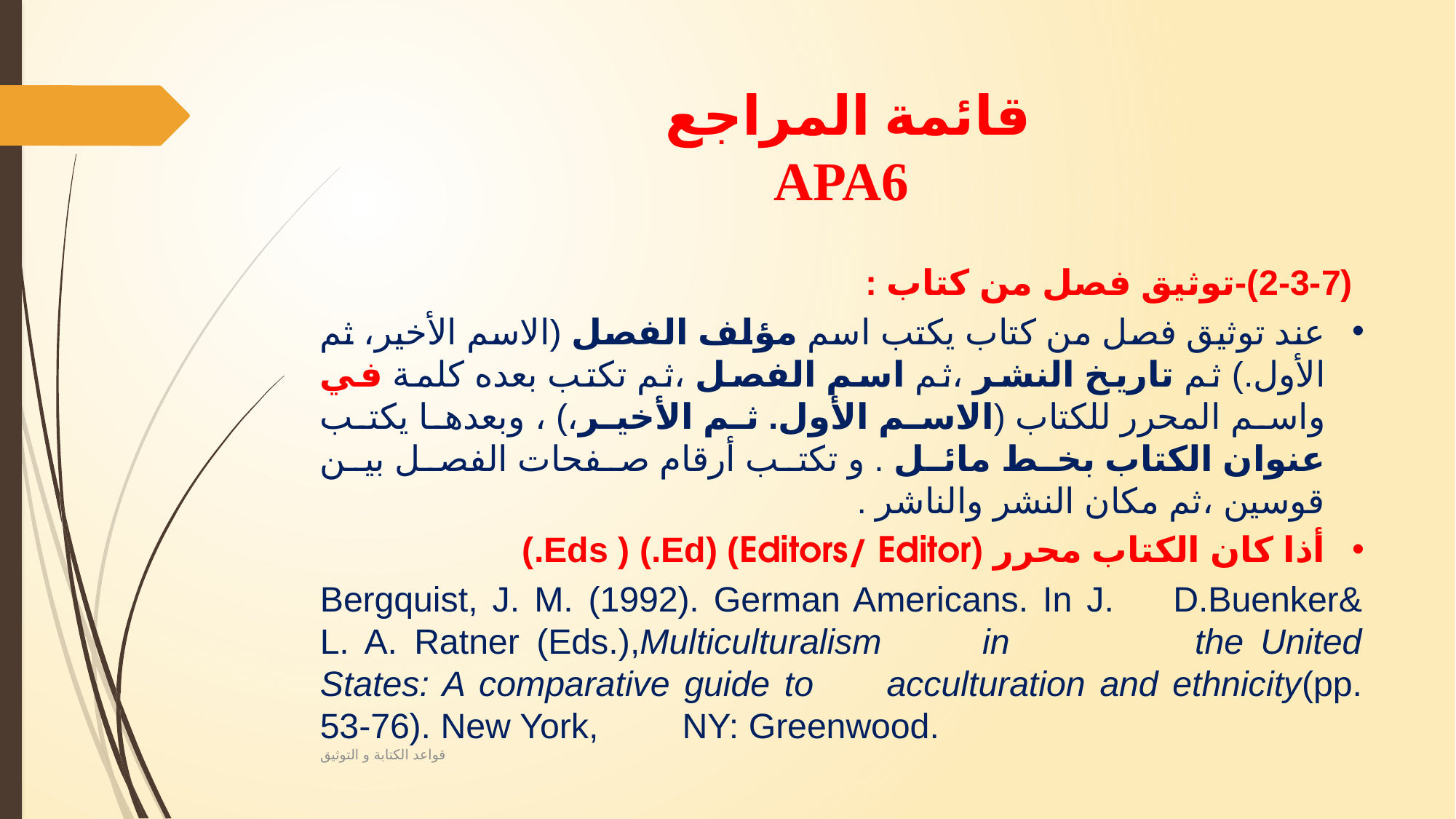

# قائمة المراجع APA6
 (2-3-7)-توثيق فصل من كتاب :
عند توثيق فصل من كتاب يكتب اسم مؤلف الفصل (الاسم الأخير، ثم الأول.) ثم تاريخ النشر ،ثم اسم الفصل ،ثم تكتب بعده كلمة في واسم المحرر للكتاب (الاسم الأول. ثم الأخير،) ، وبعدها يكتب عنوان الكتاب بخط مائل . و تكتب أرقام صفحات الفصل بين قوسين ،ثم مكان النشر والناشر .
أذا كان الكتاب محرر (Editors/ Editor) (Ed.) ( Eds.)
Bergquist, J. M. (1992). German Americans. In J. 	D.Buenker& L. A. Ratner (Eds.),Multiculturalism 	in           the United States: A comparative guide to 	acculturation and ethnicity(pp. 53-76). New York, 	NY: Greenwood.

قواعد الكتابة و التوثيق